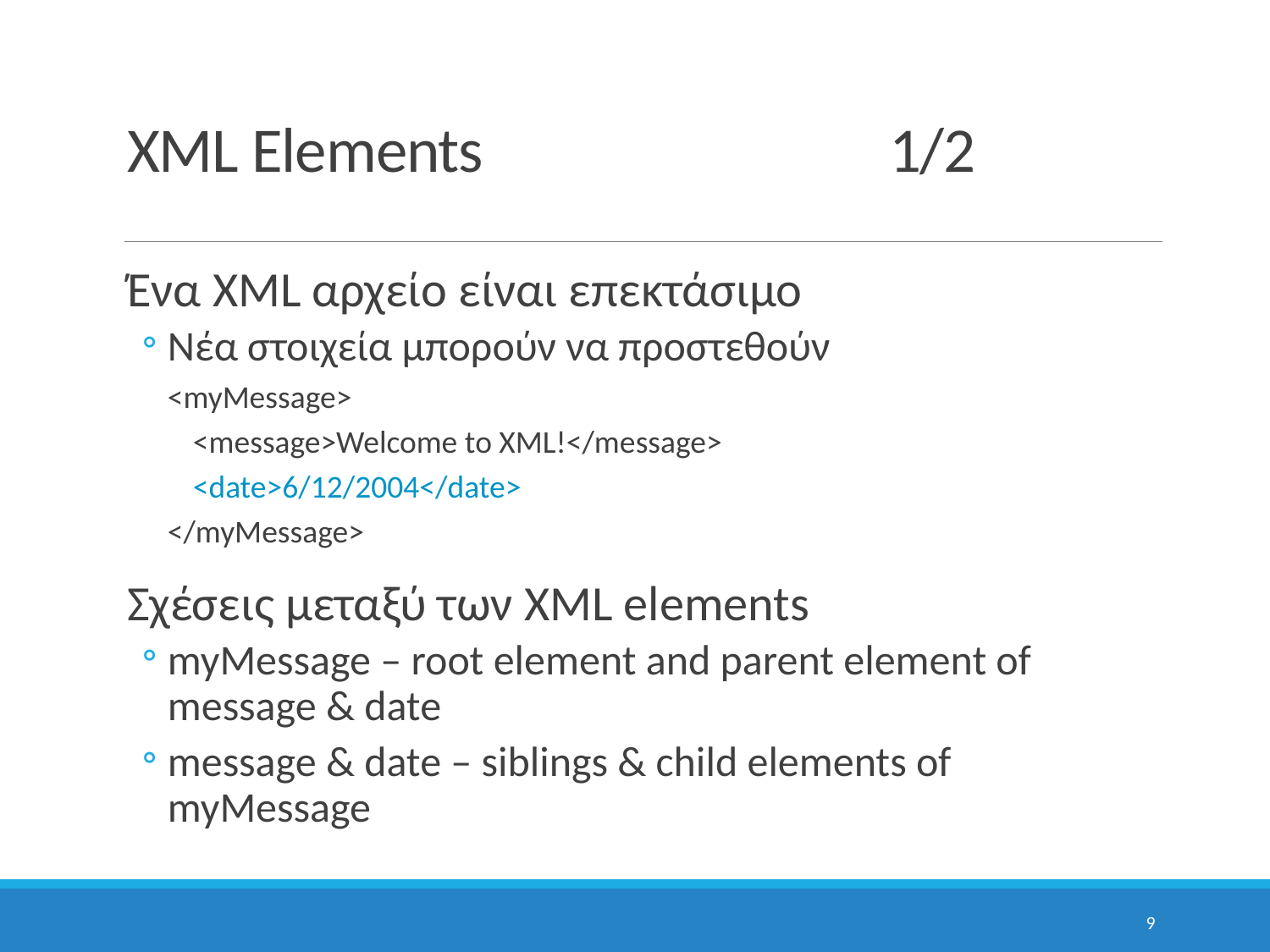

# XML Elements				1/2
Ένα XML αρχείο είναι επεκτάσιμο
Νέα στοιχεία μπορούν να προστεθούν
<myMessage>
	<message>Welcome to XML!</message>
	<date>6/12/2004</date>
</myMessage>
Σχέσεις μεταξύ των XML elements
myMessage – root element and parent element of message & date
message & date – siblings & child elements of myMessage
9